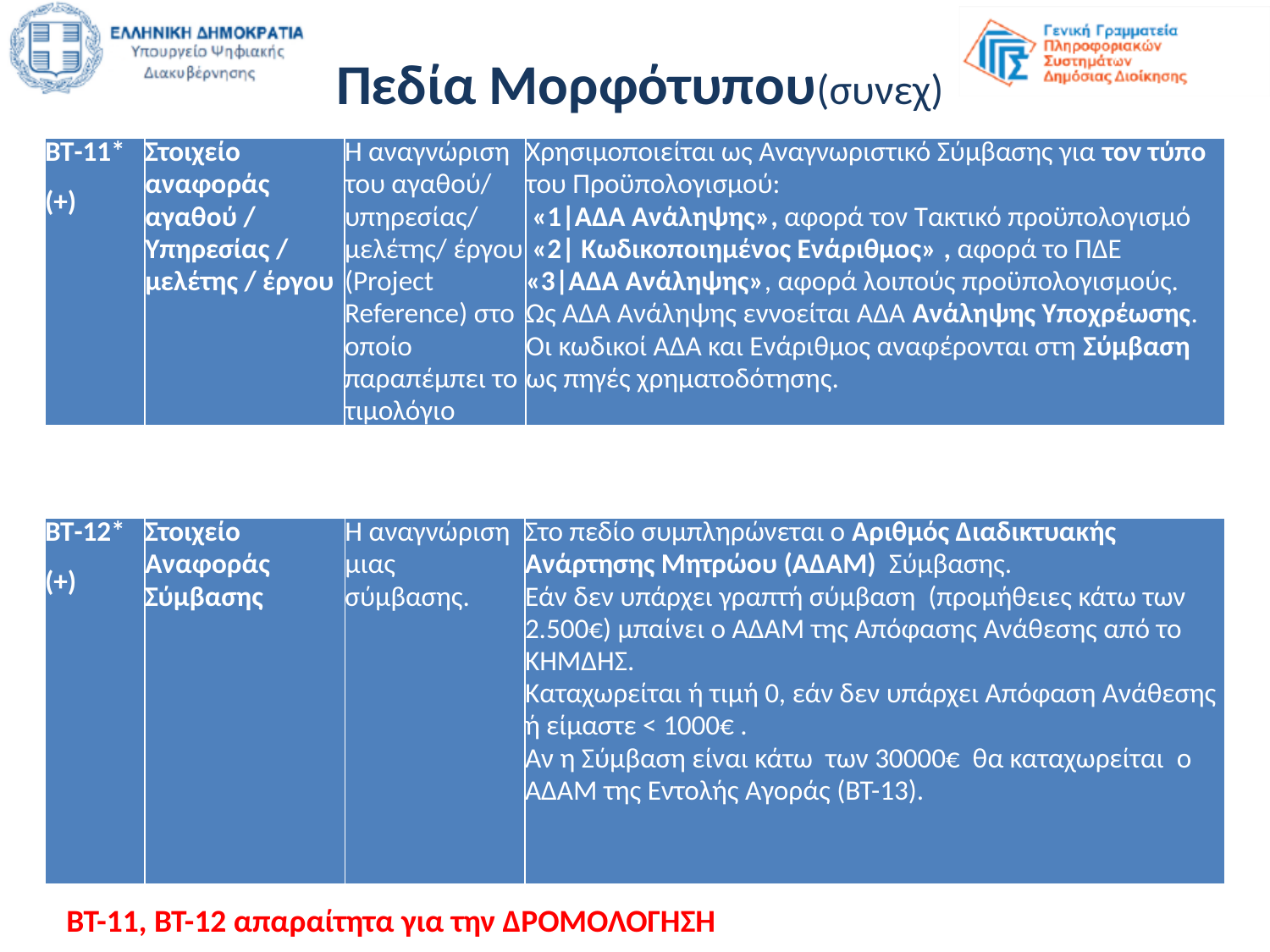

Πεδία Μορφότυπου(συνεχ)
| BT-11\* (+) | Στοιχείο αναφοράς αγαθού / Υπηρεσίας / μελέτης / έργου | Η αναγνώριση του αγαθού/ υπηρεσίας/ μελέτης/ έργου (Project Reference) στο οποίο παραπέμπει το τιμολόγιο | Χρησιμοποιείται ως Αναγνωριστικό Σύμβασης για τον τύπο του Προϋπολογισμού: «1|ΑΔΑ Ανάληψης», αφορά τον Τακτικό προϋπολογισμό «2| Κωδικοποιημένος Ενάριθμος» , αφορά το ΠΔΕ «3|ΑΔΑ Ανάληψης», αφορά λοιπούς προϋπολογισμούς. Ως ΑΔΑ Ανάληψης εννοείται ΑΔΑ Ανάληψης Υποχρέωσης. Οι κωδικοί ΑΔΑ και Ενάριθμος αναφέρονται στη Σύμβαση ως πηγές χρηματοδότησης. |
| --- | --- | --- | --- |
| BT-12\* (+) | Στοιχείο Αναφοράς Σύμβασης | Η αναγνώριση μιας σύμβασης. | Στο πεδίο συμπληρώνεται ο Αριθμός Διαδικτυακής Ανάρτησης Μητρώου (ΑΔΑΜ) Σύμβασης. Εάν δεν υπάρχει γραπτή σύμβαση (προμήθειες κάτω των 2.500€) μπαίνει ο ΑΔΑΜ της Απόφασης Ανάθεσης από το ΚΗΜΔΗΣ. Καταχωρείται ή τιμή 0, εάν δεν υπάρχει Απόφαση Ανάθεσης ή είμαστε < 1000€ . Αν η Σύμβαση είναι κάτω των 30000€ θα καταχωρείται ο ΑΔΑΜ της Εντολής Αγοράς (BT-13). |
| --- | --- | --- | --- |
ΒΤ-11, ΒΤ-12 απαραίτητα για την ΔΡΟΜΟΛΟΓΗΣΗ